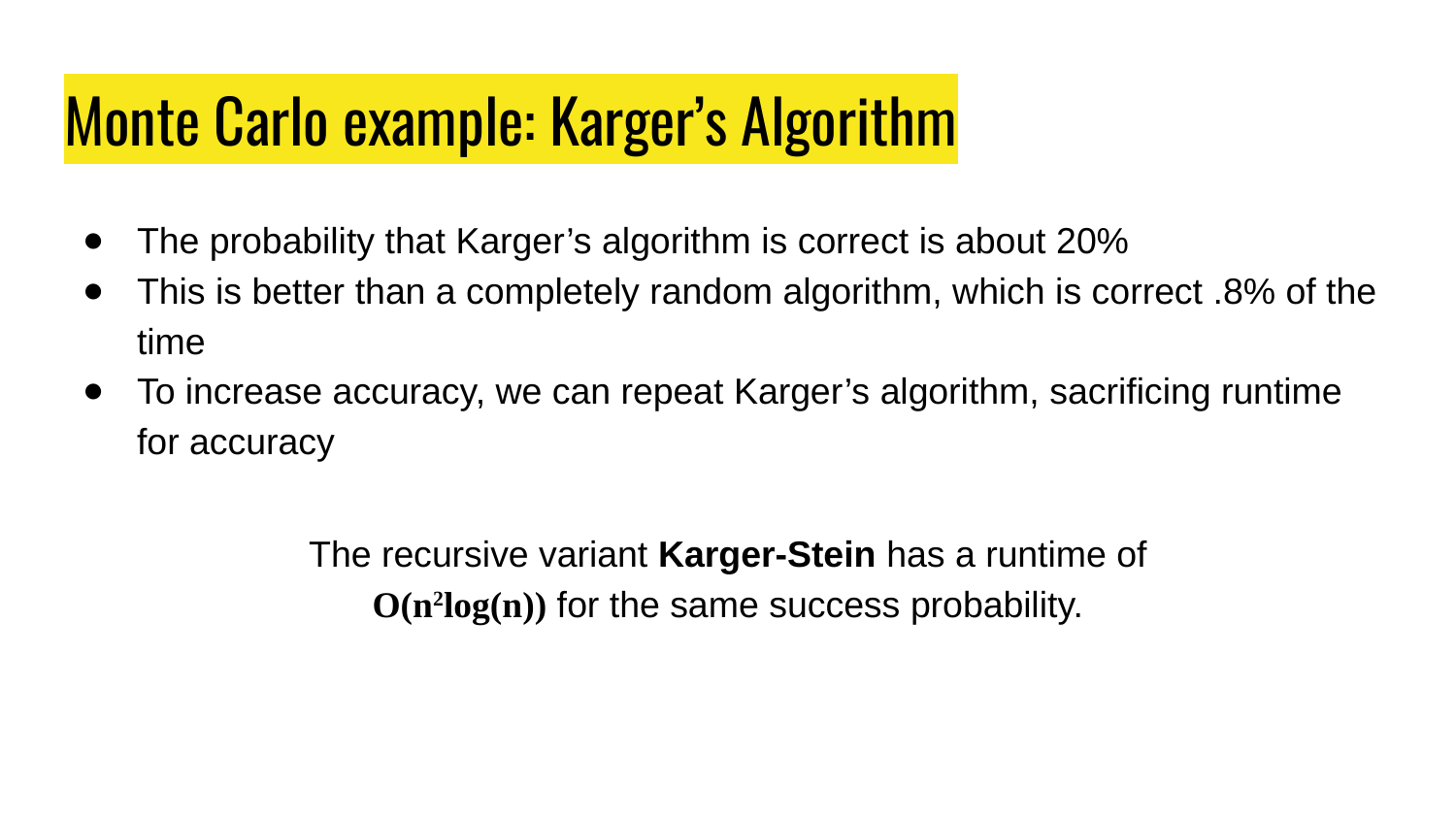

# Monte Carlo example: Karger’s Algorithm
The probability that Karger’s algorithm is correct is about 20%
This is better than a completely random algorithm, which is correct .8% of the time
To increase accuracy, we can repeat Karger’s algorithm, sacrificing runtime for accuracy

The recursive variant Karger-Stein has a runtime of O(n2log(n)) for the same success probability.